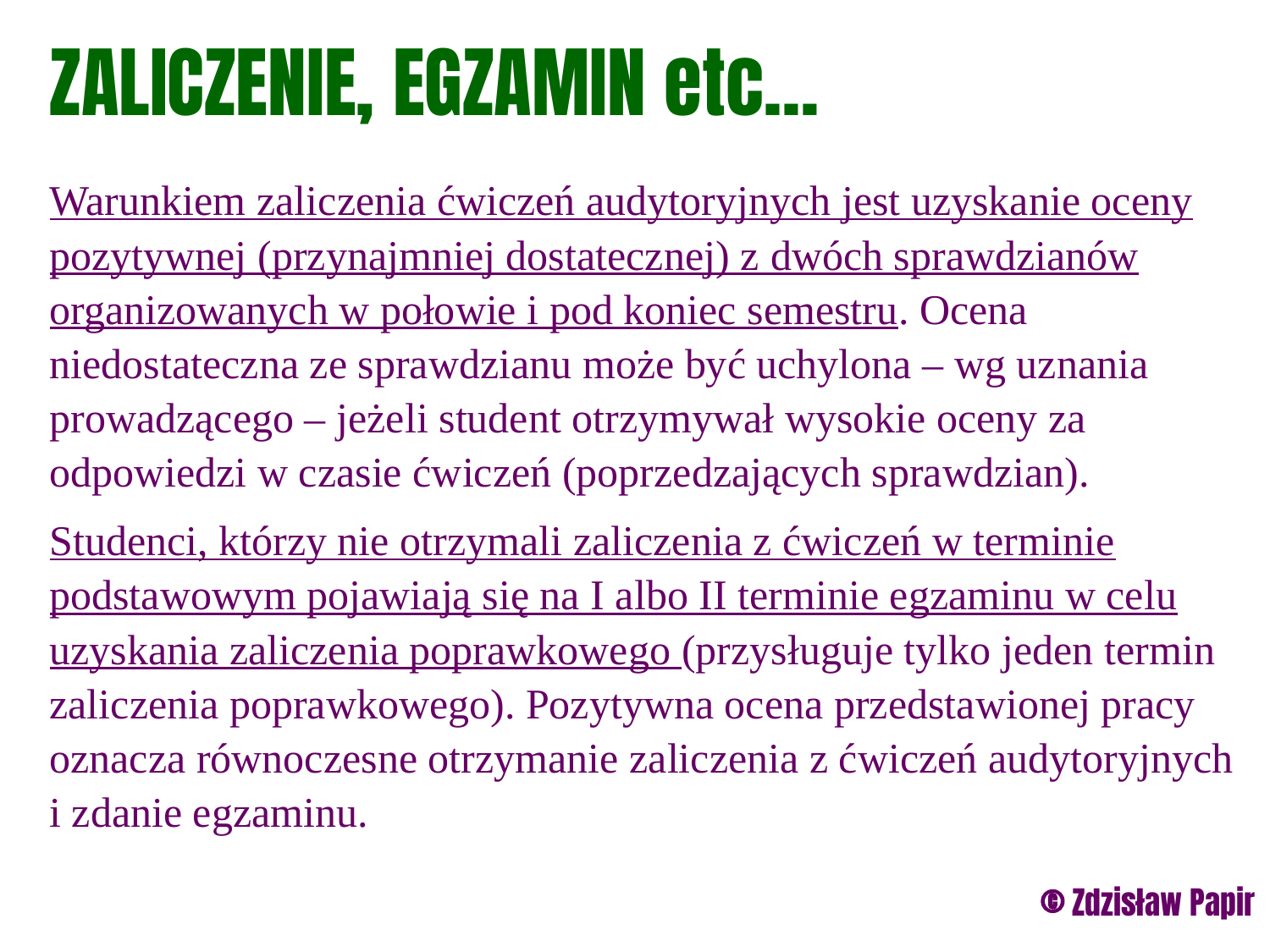

ZALICZENIE, EGZAMIN etc…
Warunkiem zaliczenia ćwiczeń audytoryjnych jest uzyskanie oceny pozytywnej (przynajmniej dostatecznej) z dwóch sprawdzianów organizowanych w połowie i pod koniec semestru. Ocena niedostateczna ze sprawdzianu może być uchylona – wg uznania prowadzącego – jeżeli student otrzymywał wysokie oceny za odpowiedzi w czasie ćwiczeń (poprzedzających sprawdzian).
Studenci, którzy nie otrzymali zaliczenia z ćwiczeń w terminie podstawowym pojawiają się na I albo II terminie egzaminu w celu uzyskania zaliczenia poprawkowego (przysługuje tylko jeden termin zaliczenia poprawkowego). Pozytywna ocena przedstawionej pracy oznacza równoczesne otrzymanie zaliczenia z ćwiczeń audytoryjnych
i zdanie egzaminu.
© Zdzisław Papir